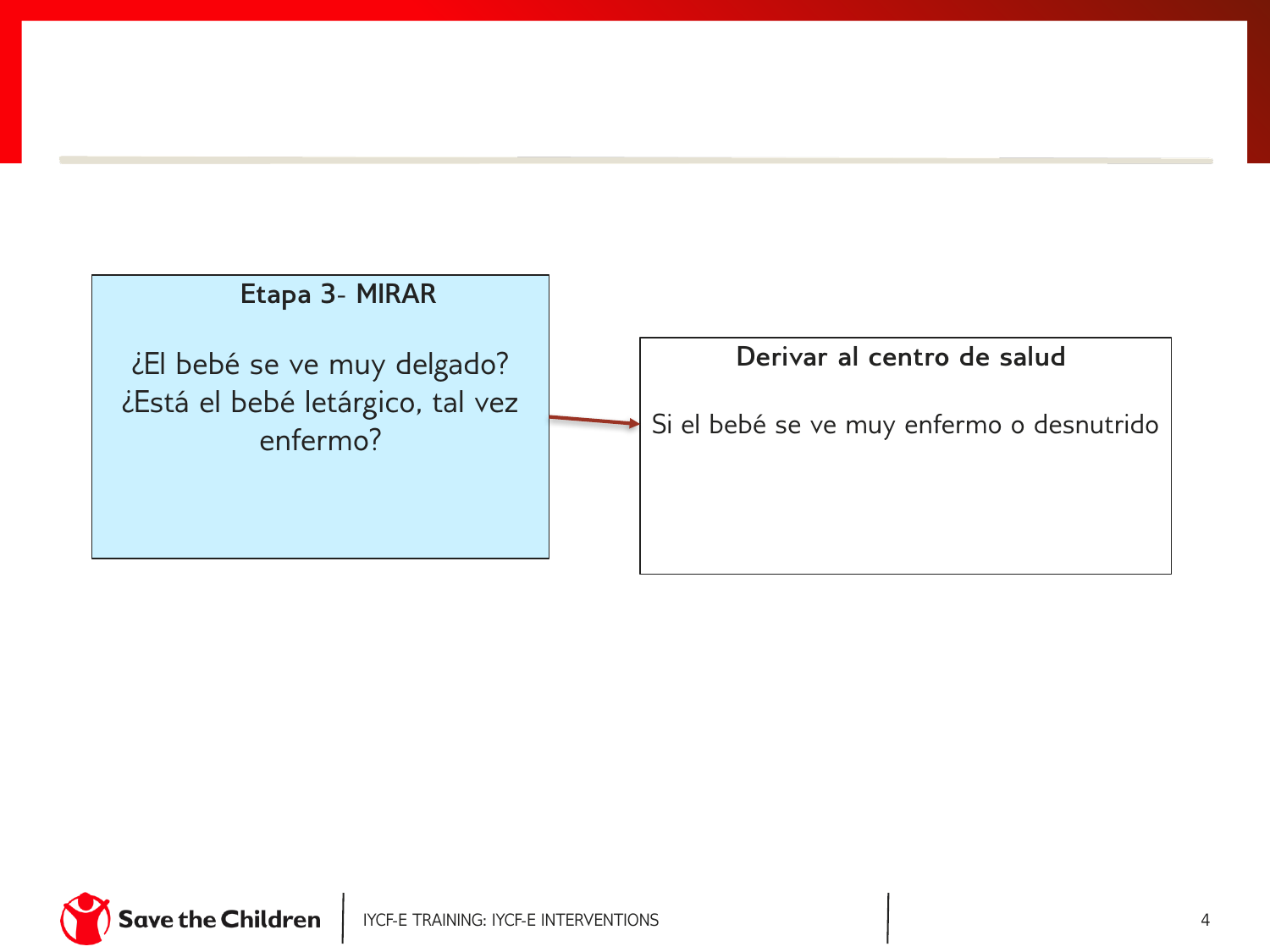

#

    Etapa 3- MIRAR

¿El bebé se ve muy delgado?
¿Está el bebé letárgico, tal vez enfermo?
Derivar al centro de salud

Si el bebé se ve muy enfermo o desnutrido

IYCF-E TRAINING: IYCF-E INTERVENTIONS
4